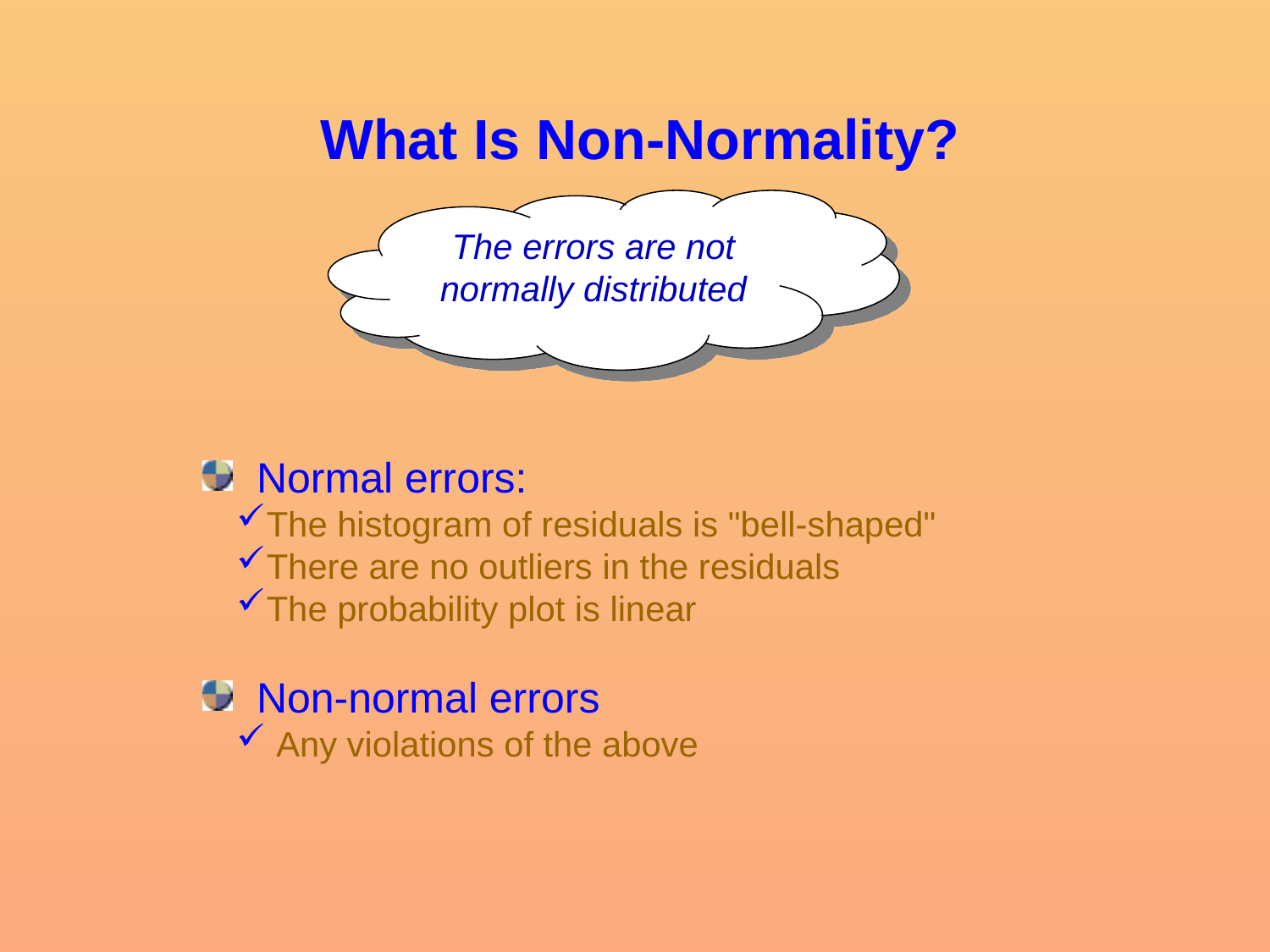

# What Is Non-Normality?
The errors are not normally distributed

  Normal errors:
The histogram of residuals is "bell-shaped"
There are no outliers in the residuals
The probability plot is linear

  Non-normal errors
 Any violations of the above